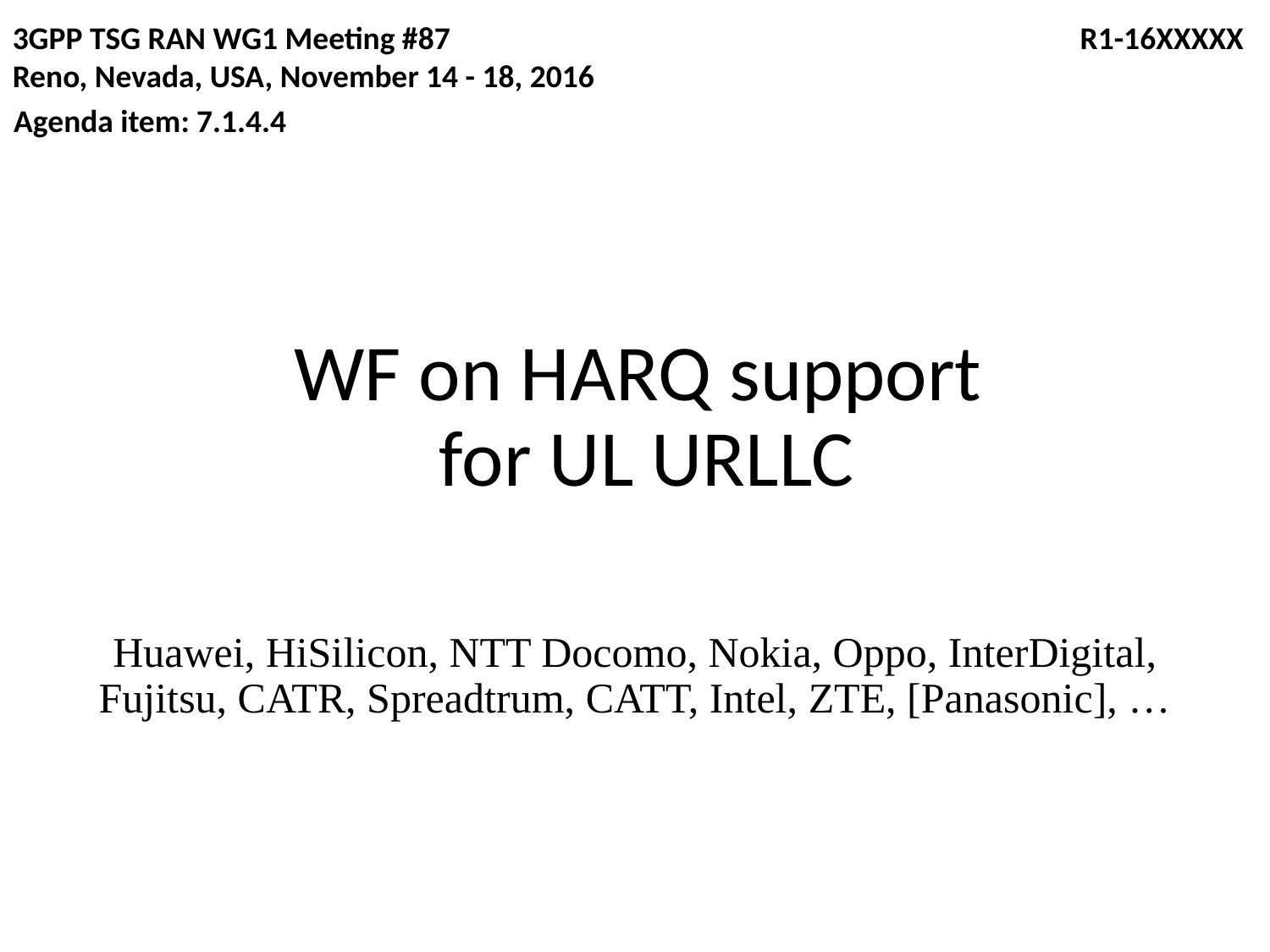

3GPP TSG RAN WG1 Meeting #87	                                                                              R1-16XXXXX
Reno, Nevada, USA, November 14 - 18, 2016
Agenda item: 7.1.4.4
# WF on HARQ support for UL URLLC
Huawei, HiSilicon, NTT Docomo, Nokia, Oppo, InterDigital, Fujitsu, CATR, Spreadtrum, CATT, Intel, ZTE, [Panasonic], …